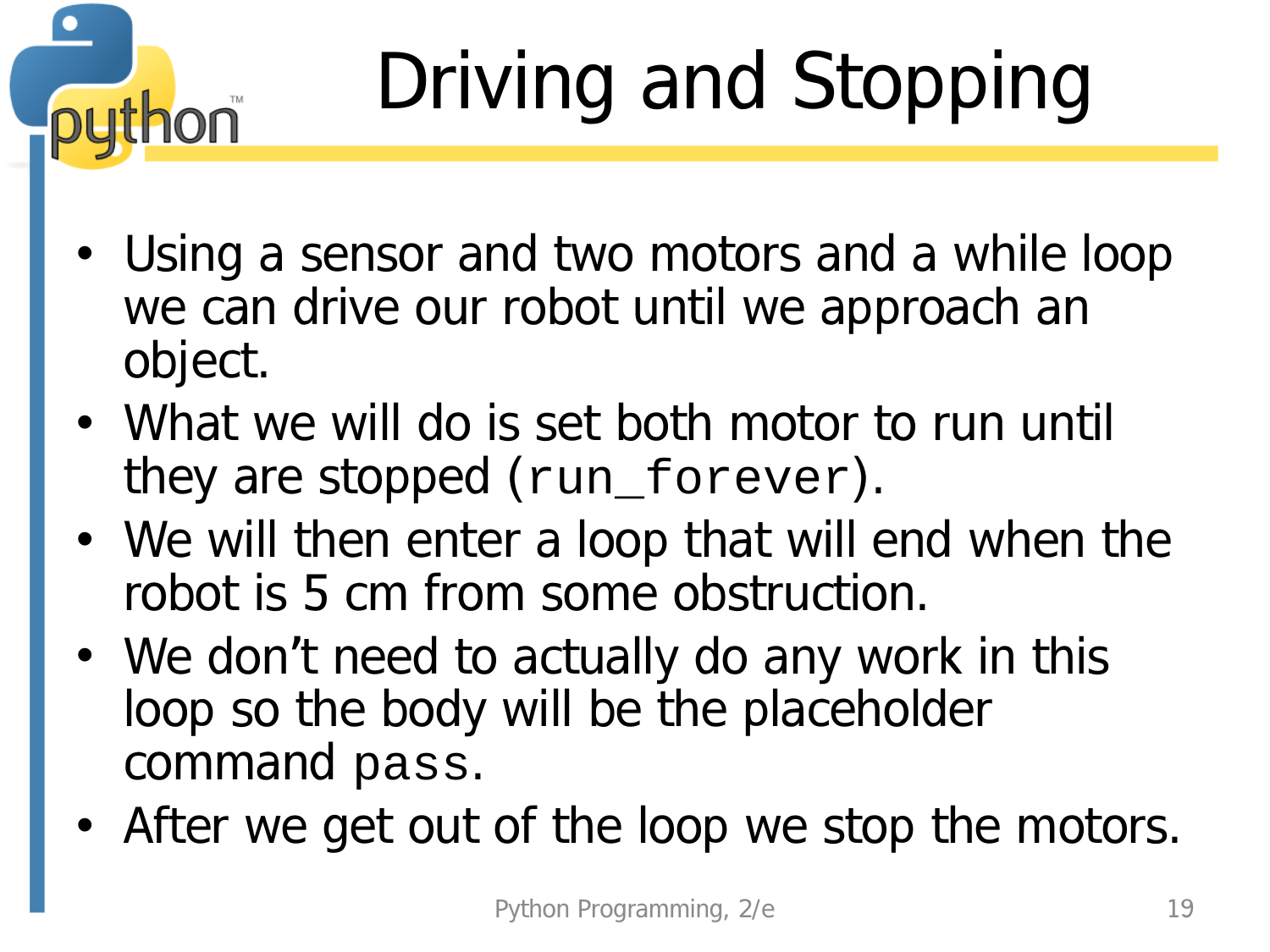

# Driving and Stopping
Using a sensor and two motors and a while loop we can drive our robot until we approach an object.
What we will do is set both motor to run until they are stopped (run_forever).
We will then enter a loop that will end when the robot is 5 cm from some obstruction.
We don’t need to actually do any work in this loop so the body will be the placeholder command pass.
After we get out of the loop we stop the motors.
Python Programming, 2/e
19